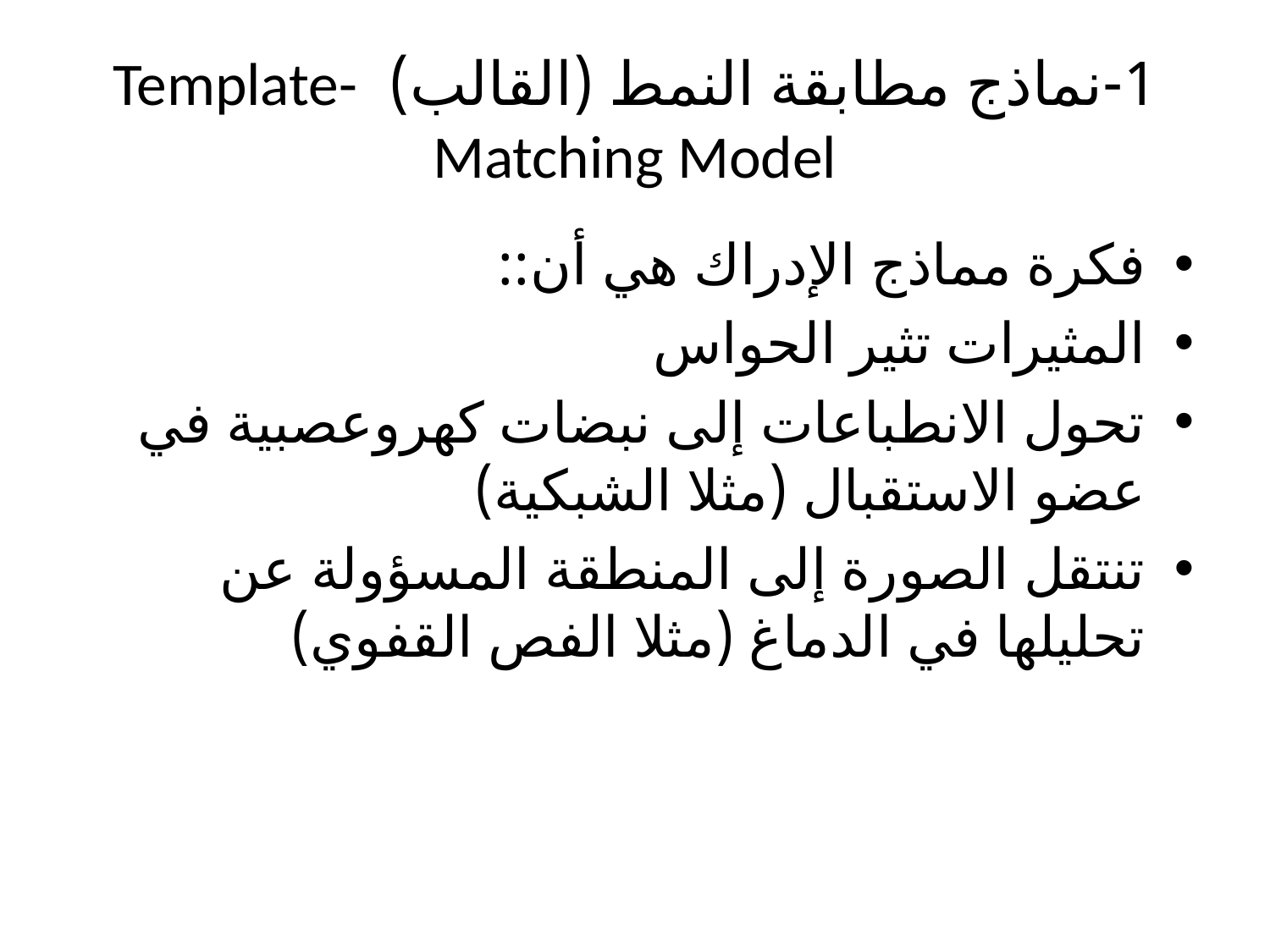

# 1-نماذج مطابقة النمط (القالب)  Template-Matching Model
فكرة مماذج الإدراك هي أن::
المثيرات تثير الحواس
تحول الانطباعات إلى نبضات كهروعصبية في عضو الاستقبال (مثلا الشبكية)
تنتقل الصورة إلى المنطقة المسؤولة عن تحليلها في الدماغ (مثلا الفص القفوي)